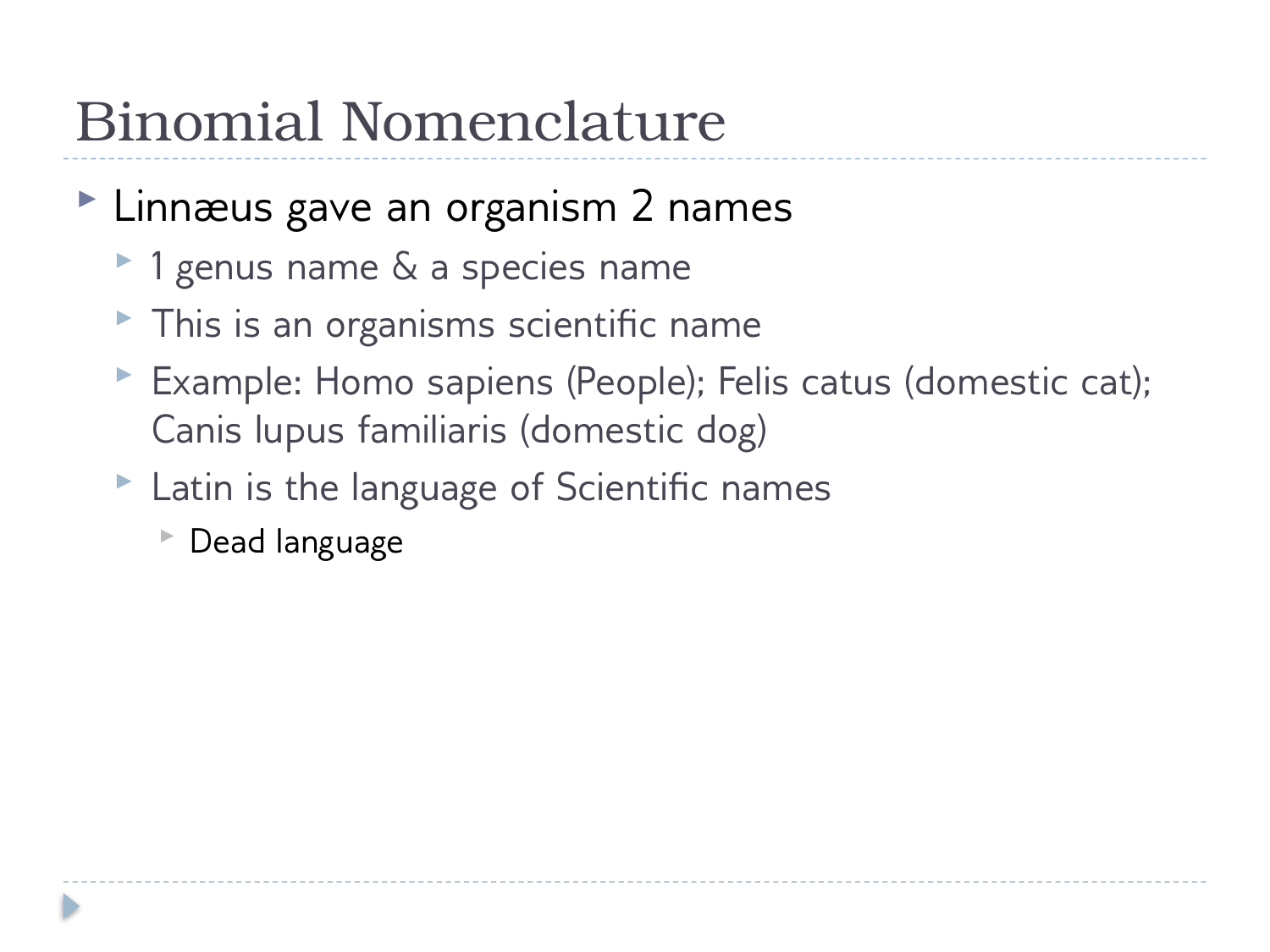

# Binomial Nomenclature
Linnaeus gave an organism 2 names
1 genus name & a species name
This is an organisms scientific name
Example: Homo sapiens (People); Felis catus (domestic cat); Canis lupus familiaris (domestic dog)
Latin is the language of Scientific names
Dead language